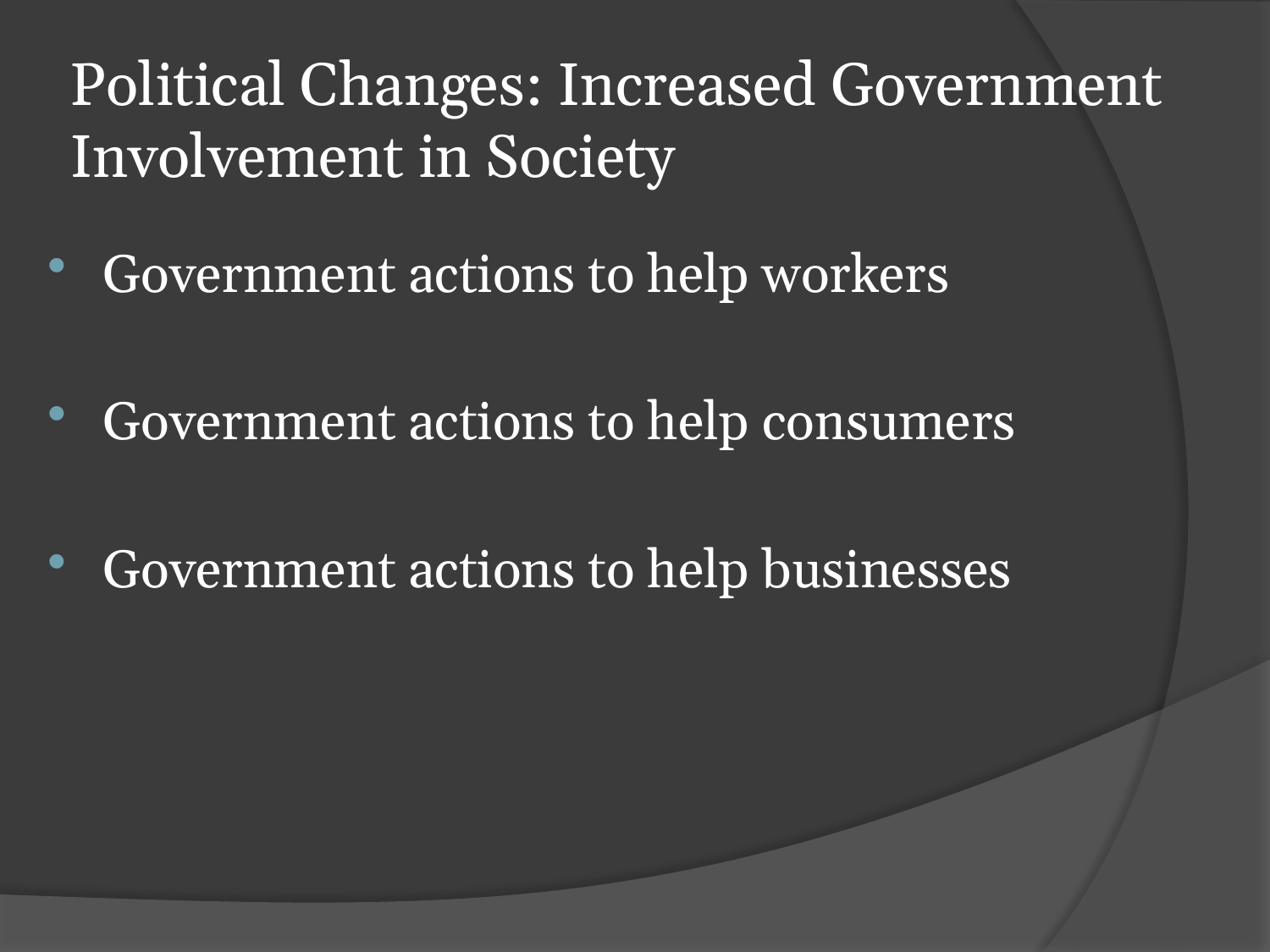

# Political Changes: Increased Government Involvement in Society
Government actions to help workers

Government actions to help consumers

Government actions to help businesses